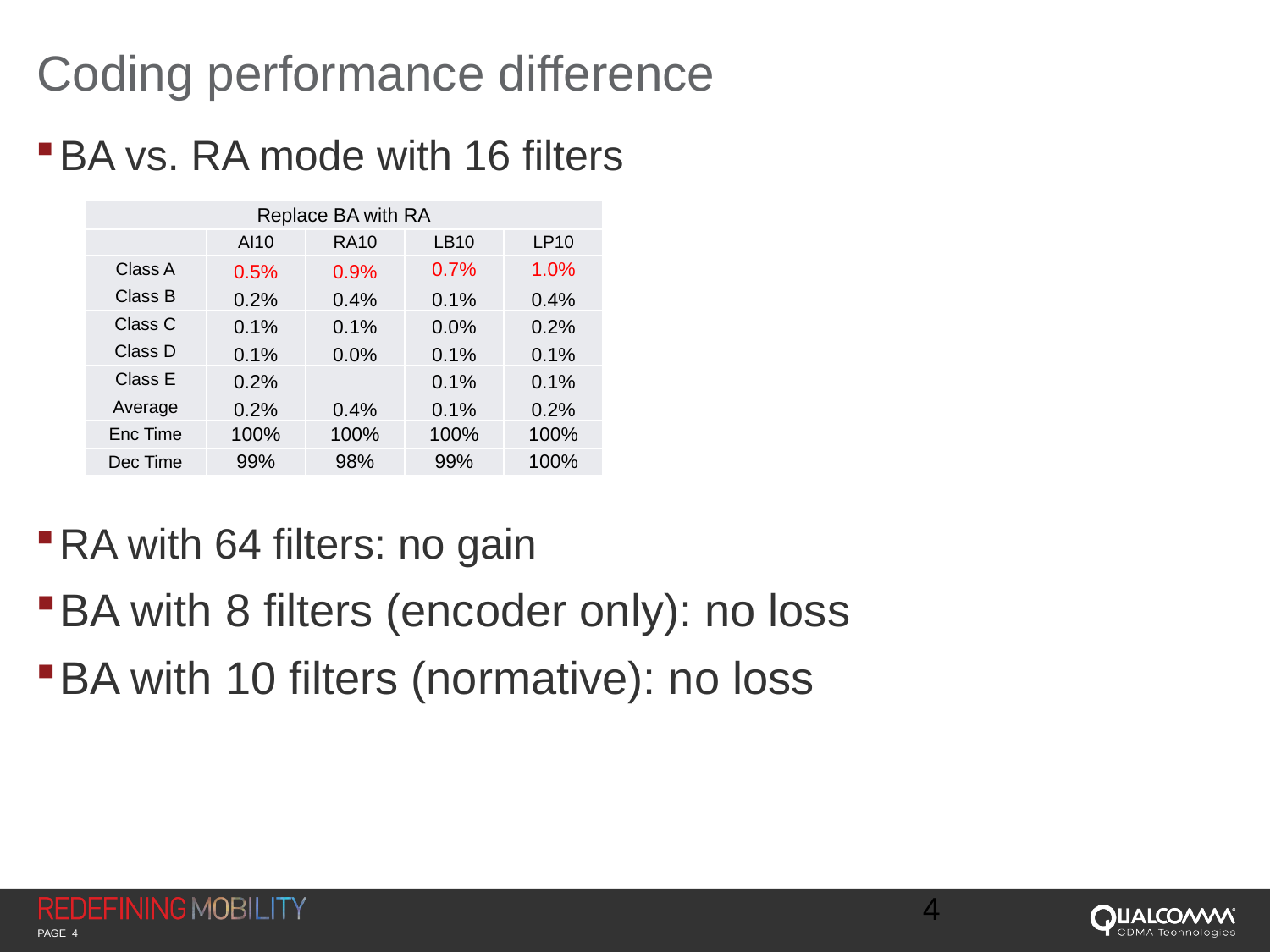

# Coding performance difference
BA vs. RA mode with 16 filters

RA with 64 filters: no gain
BA with 8 filters (encoder only): no loss
BA with 10 filters (normative): no loss

| Replace BA with RA |  |  |  |  |
| --- | --- | --- | --- | --- |
|  | AI10 | RA10 | LB10 | LP10 |
| Class A | 0.5% | 0.9% | 0.7% | 1.0% |
| Class B | 0.2% | 0.4% | 0.1% | 0.4% |
| Class C | 0.1% | 0.1% | 0.0% | 0.2% |
| Class D | 0.1% | 0.0% | 0.1% | 0.1% |
| Class E | 0.2% |  | 0.1% | 0.1% |
| Average | 0.2% | 0.4% | 0.1% | 0.2% |
| Enc Time | 100% | 100% | 100% | 100% |
| Dec Time | 99% | 98% | 99% | 100% |
4